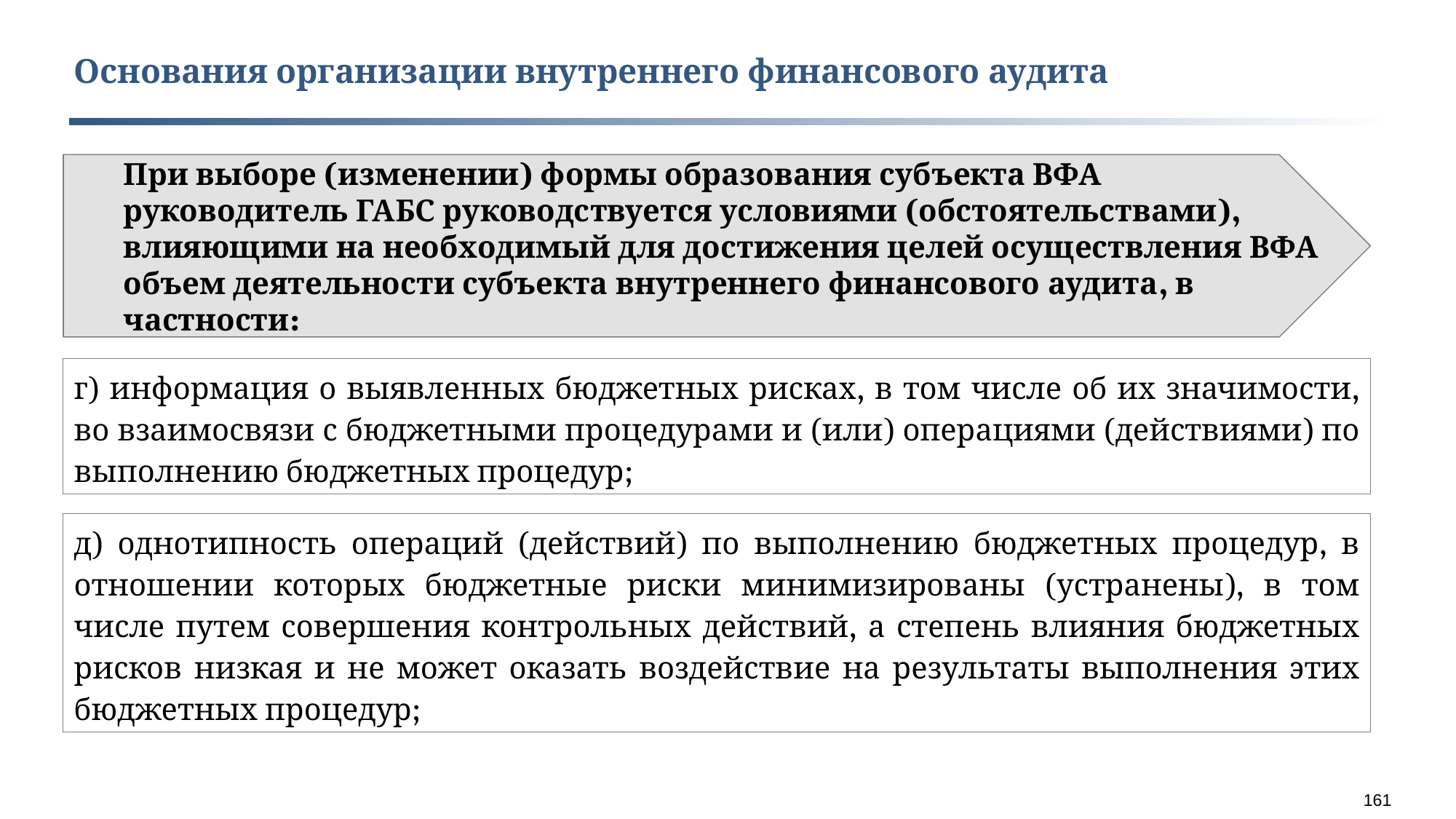

Основания организации внутреннего финансового аудита
При выборе (изменении) формы образования субъекта ВФА руководитель ГАБС руководствуется условиями (обстоятельствами), влияющими на необходимый для достижения целей осуществления ВФА объем деятельности субъекта внутреннего финансового аудита, в частности:
г) информация о выявленных бюджетных рисках, в том числе об их значимости, во взаимосвязи с бюджетными процедурами и (или) операциями (действиями) по выполнению бюджетных процедур;
д) однотипность операций (действий) по выполнению бюджетных процедур, в отношении которых бюджетные риски минимизированы (устранены), в том числе путем совершения контрольных действий, а степень влияния бюджетных рисков низкая и не может оказать воздействие на результаты выполнения этих бюджетных процедур;